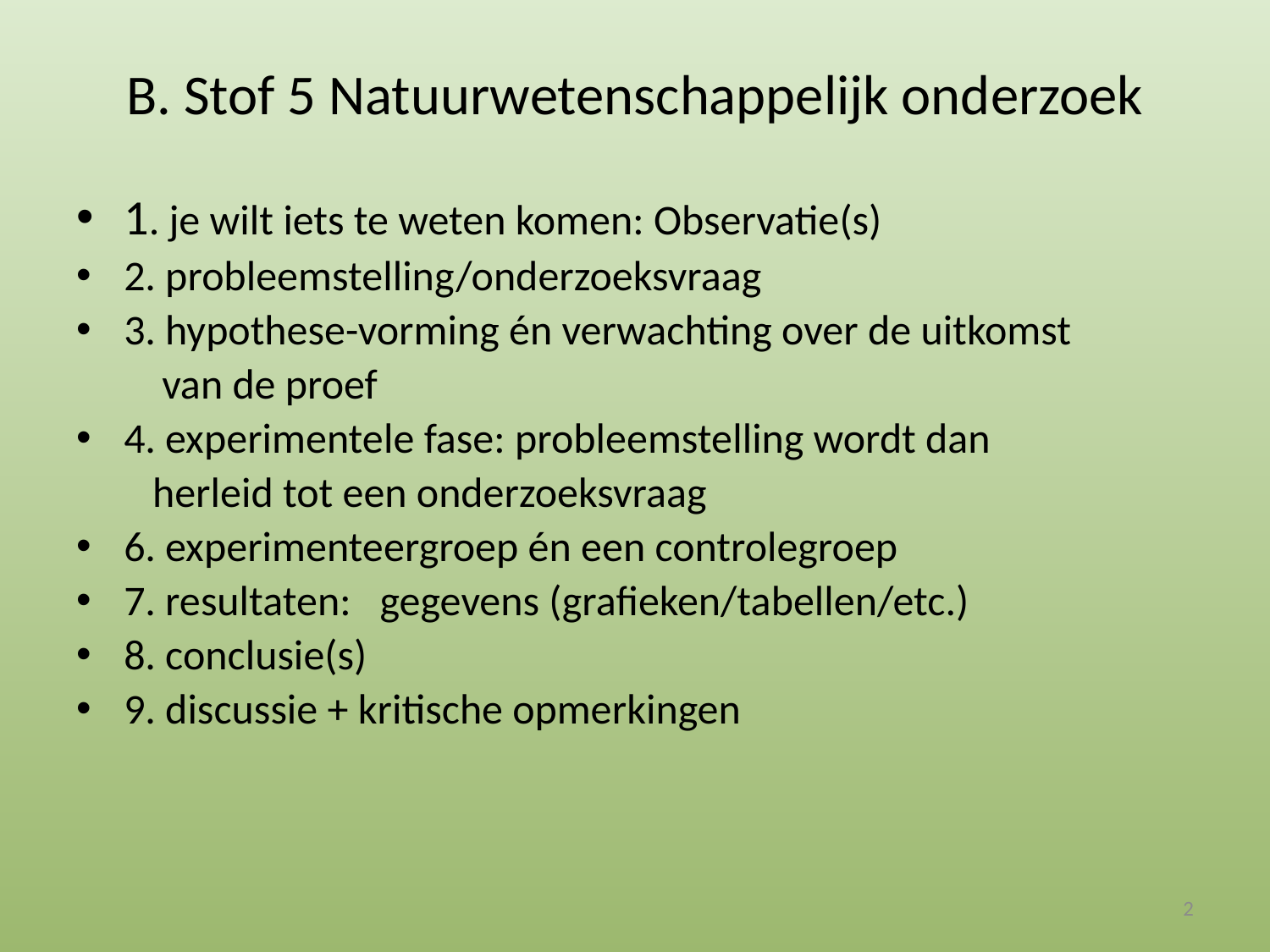

# B. Stof 5 Natuurwetenschappelijk onderzoek
1. je wilt iets te weten komen: Observatie(s)
2. probleemstelling/onderzoeksvraag
3. hypothese-vorming én verwachting over de uitkomst
	    van de proef
4. experimentele fase: probleemstelling wordt dan
        herleid tot een onderzoeksvraag
6. experimenteergroep én een controlegroep
7. resultaten:   gegevens (grafieken/tabellen/etc.)
8. conclusie(s)
9. discussie + kritische opmerkingen
2